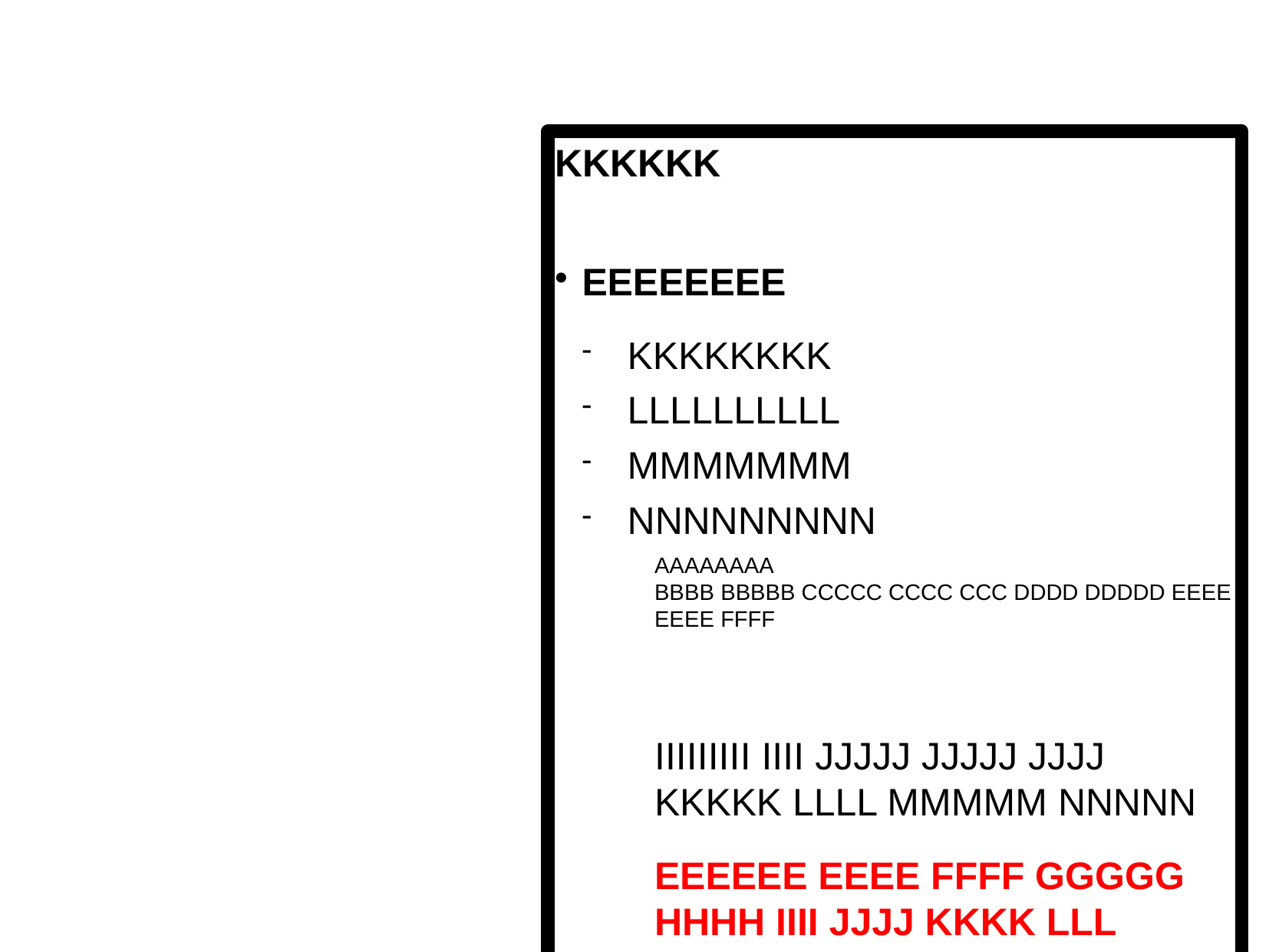

# KKKKKK
EEEEEEEE
KKKKKKKK
LLLLLLLLLL
MMMMMMM
NNNNNNNNN
AAAAAAAA
BBBB BBBBB CCCCC CCCC CCC DDDD DDDDD EEEE EEEE FFFF

IIIIIIIII IIII JJJJJ JJJJJ JJJJ KKKKK LLLL MMMMM NNNNN
EEEEEE EEEE FFFF GGGGG HHHH IIII JJJJ KKKK LLL MMMM WWWW